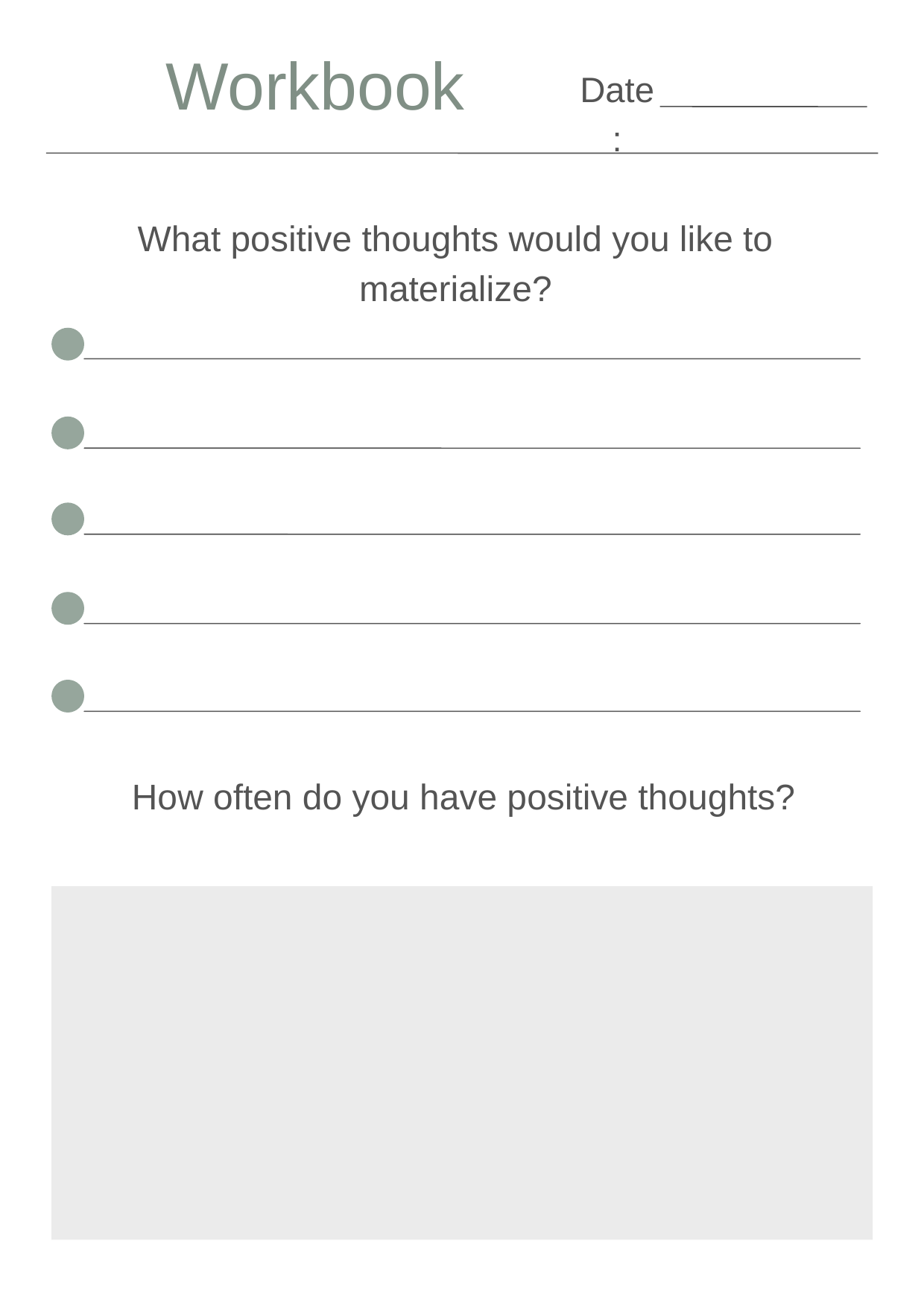

Workbook
Date:

What positive thoughts would you like to materialize?

How often do you have positive thoughts?